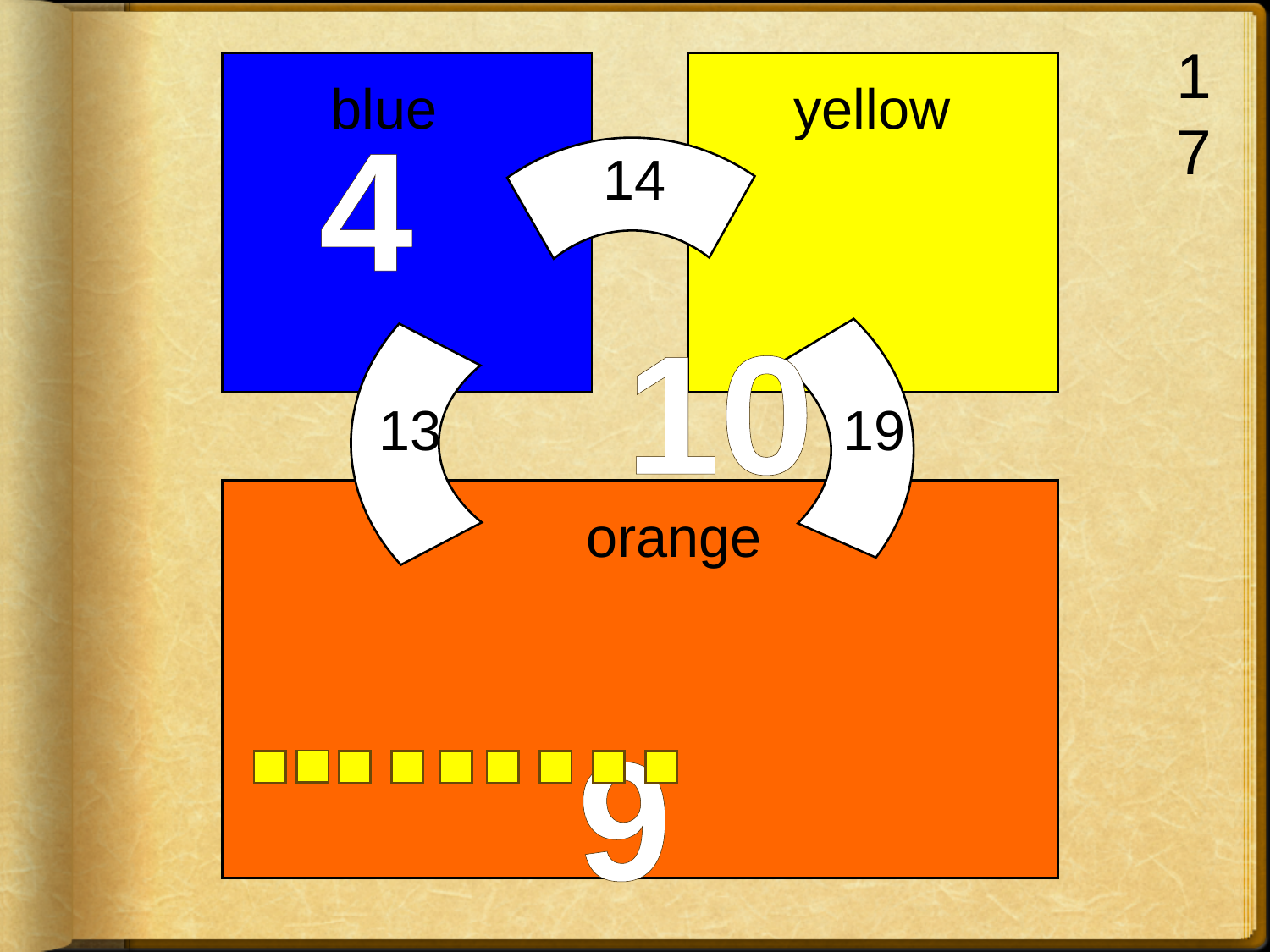

17

blue
yellow
14

 13

   19

orange
4            10

9